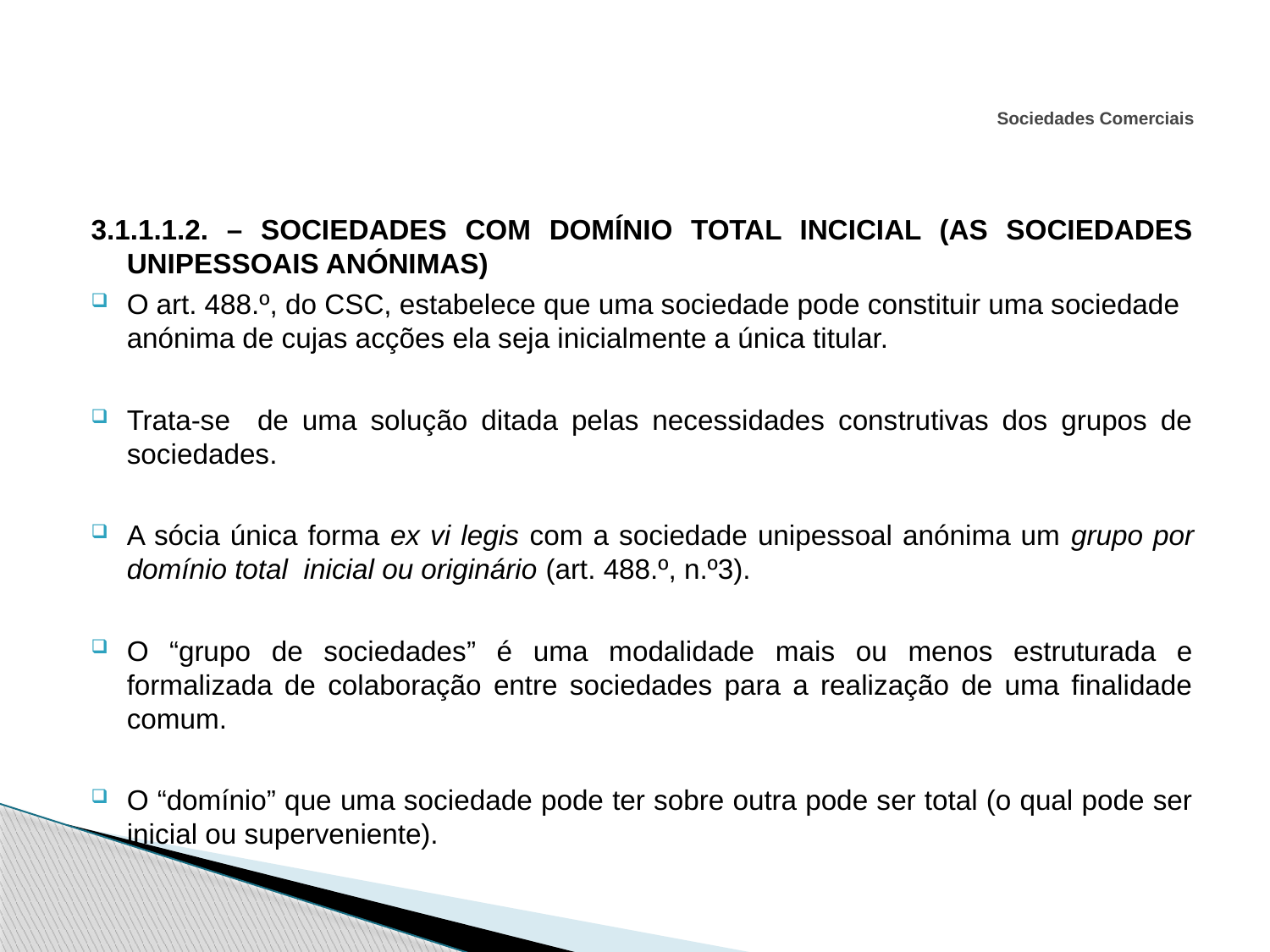

# Sociedades Comerciais
3.1.1.1.2. – SOCIEDADES COM DOMÍNIO TOTAL INCICIAL (AS SOCIEDADES UNIPESSOAIS ANÓNIMAS)
O art. 488.º, do CSC, estabelece que uma sociedade pode constituir uma sociedade anónima de cujas acções ela seja inicialmente a única titular.

Trata-se  de uma solução ditada pelas necessidades construtivas dos grupos de sociedades.

A sócia única forma ex vi legis com a sociedade unipessoal anónima um grupo por domínio total  inicial ou originário (art. 488.º, n.º3).

O “grupo de sociedades” é uma modalidade mais ou menos estruturada e formalizada de colaboração entre sociedades para a realização de uma finalidade comum.

O “domínio” que uma sociedade pode ter sobre outra pode ser total (o qual pode ser inicial ou superveniente).